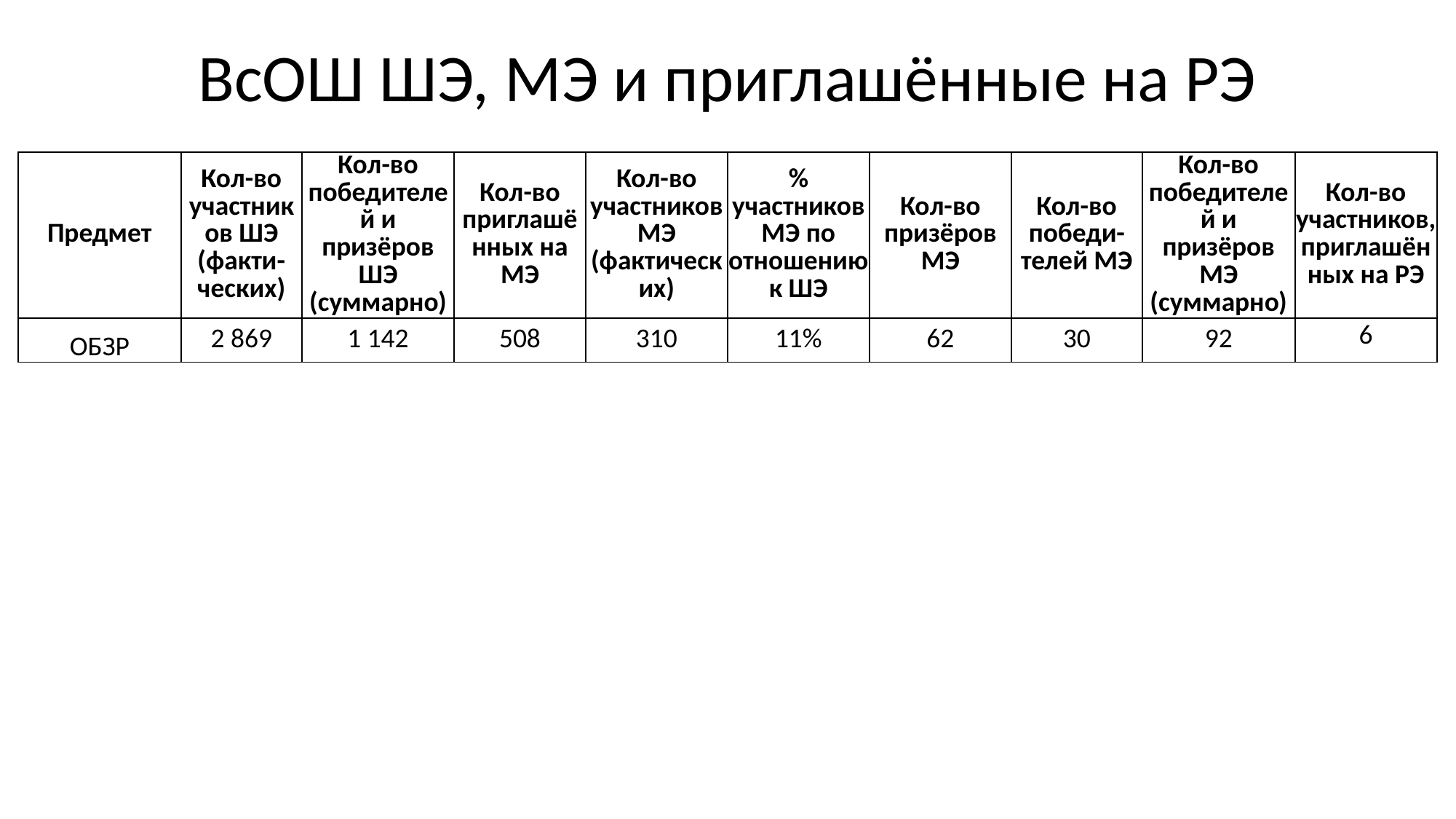

# ВсОШ ШЭ, МЭ и приглашённые на РЭ
| Предмет | Кол-во участников ШЭ (факти-ческих) | Кол-во победителей и призёров ШЭ (суммарно) | Кол-во приглашённых на МЭ | Кол-во участников МЭ (фактических) | % участников МЭ по отношению к ШЭ | Кол-во призёров МЭ | Кол-во победи-телей МЭ | Кол-во победителей и призёров МЭ (суммарно) | Кол-во участников, приглашённых на РЭ |
| --- | --- | --- | --- | --- | --- | --- | --- | --- | --- |
| ОБЗР | 2 869 | 1 142 | 508 | 310 | 11% | 62 | 30 | 92 | 6 |